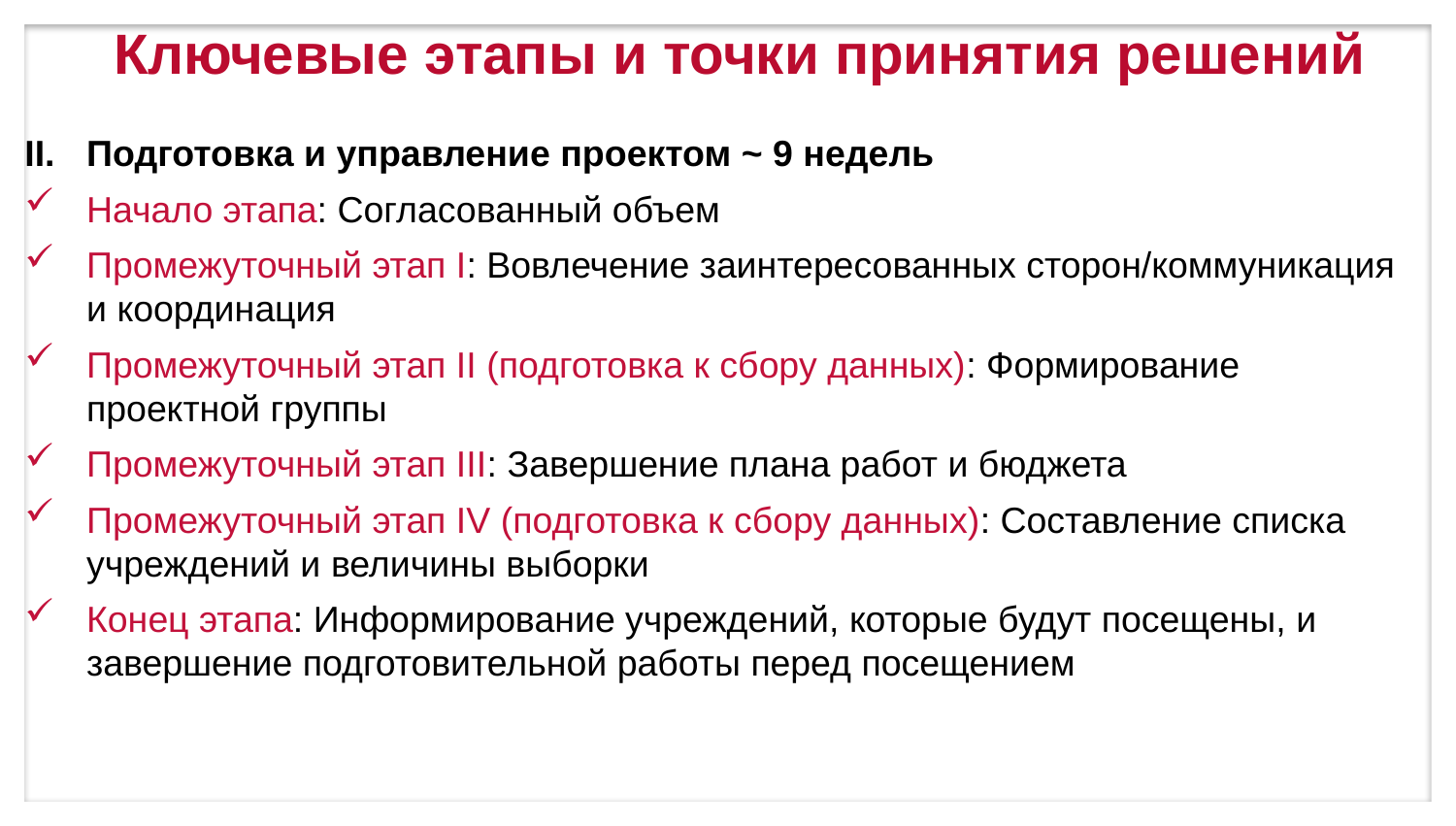

# Ключевые этапы и точки принятия решений
Подготовка и управление проектом ~ 9 недель
Начало этапа: Согласованный объем
Промежуточный этап I: Вовлечение заинтересованных сторон/коммуникация и координация
Промежуточный этап II (подготовка к сбору данных): Формирование проектной группы
Промежуточный этап III: Завершение плана работ и бюджета
Промежуточный этап IV (подготовка к сбору данных): Составление списка учреждений и величины выборки
Конец этапа: Информирование учреждений, которые будут посещены, и завершение подготовительной работы перед посещением